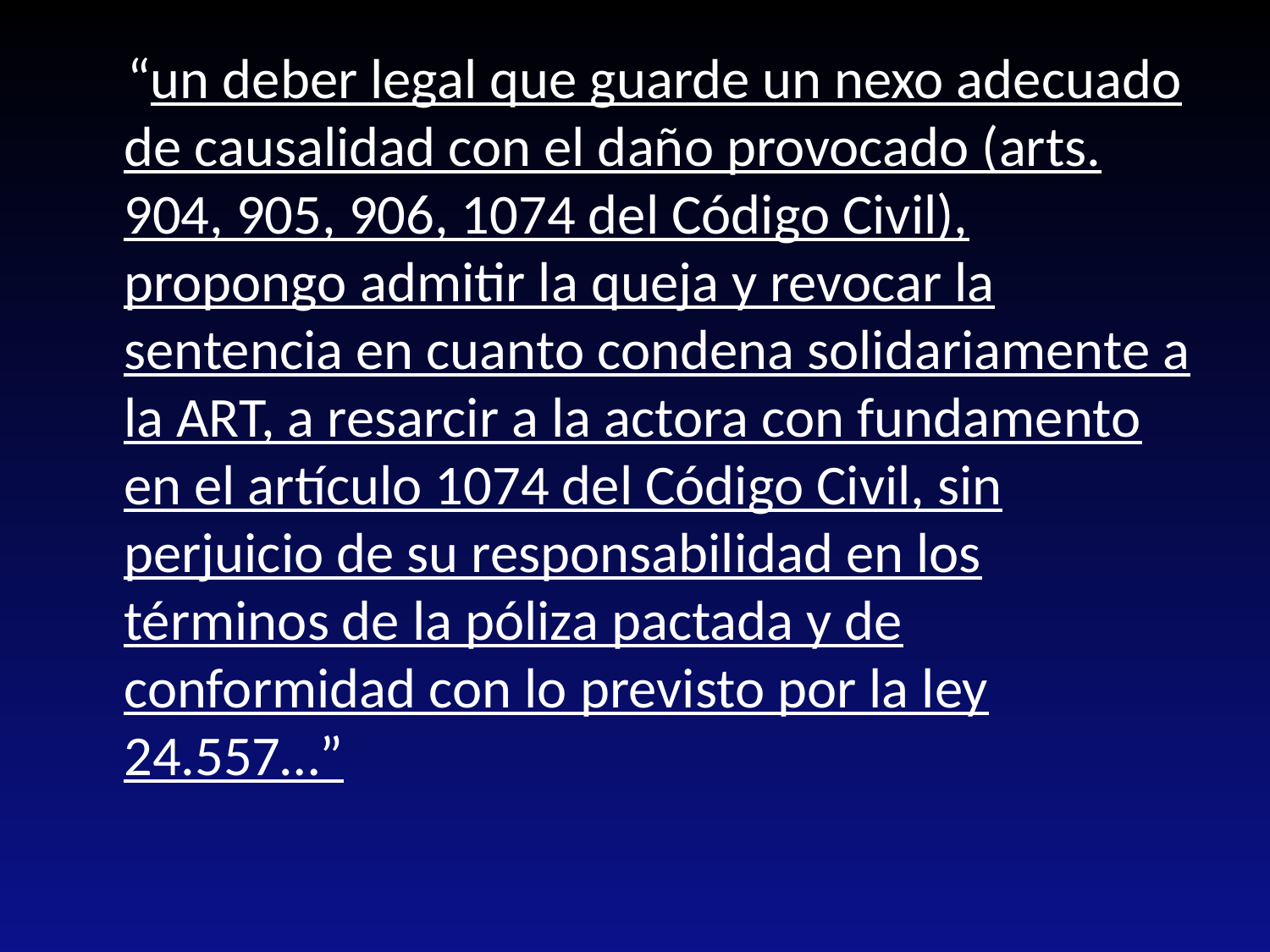

“un deber legal que guarde un nexo adecuado de causalidad con el daño provocado (arts. 904, 905, 906, 1074 del Código Civil), propongo admitir la queja y revocar la sentencia en cuanto condena solidariamente a la ART, a resarcir a la actora con fundamento en el artículo 1074 del Código Civil, sin perjuicio de su responsabilidad en los términos de la póliza pactada y de conformidad con lo previsto por la ley 24.557…”